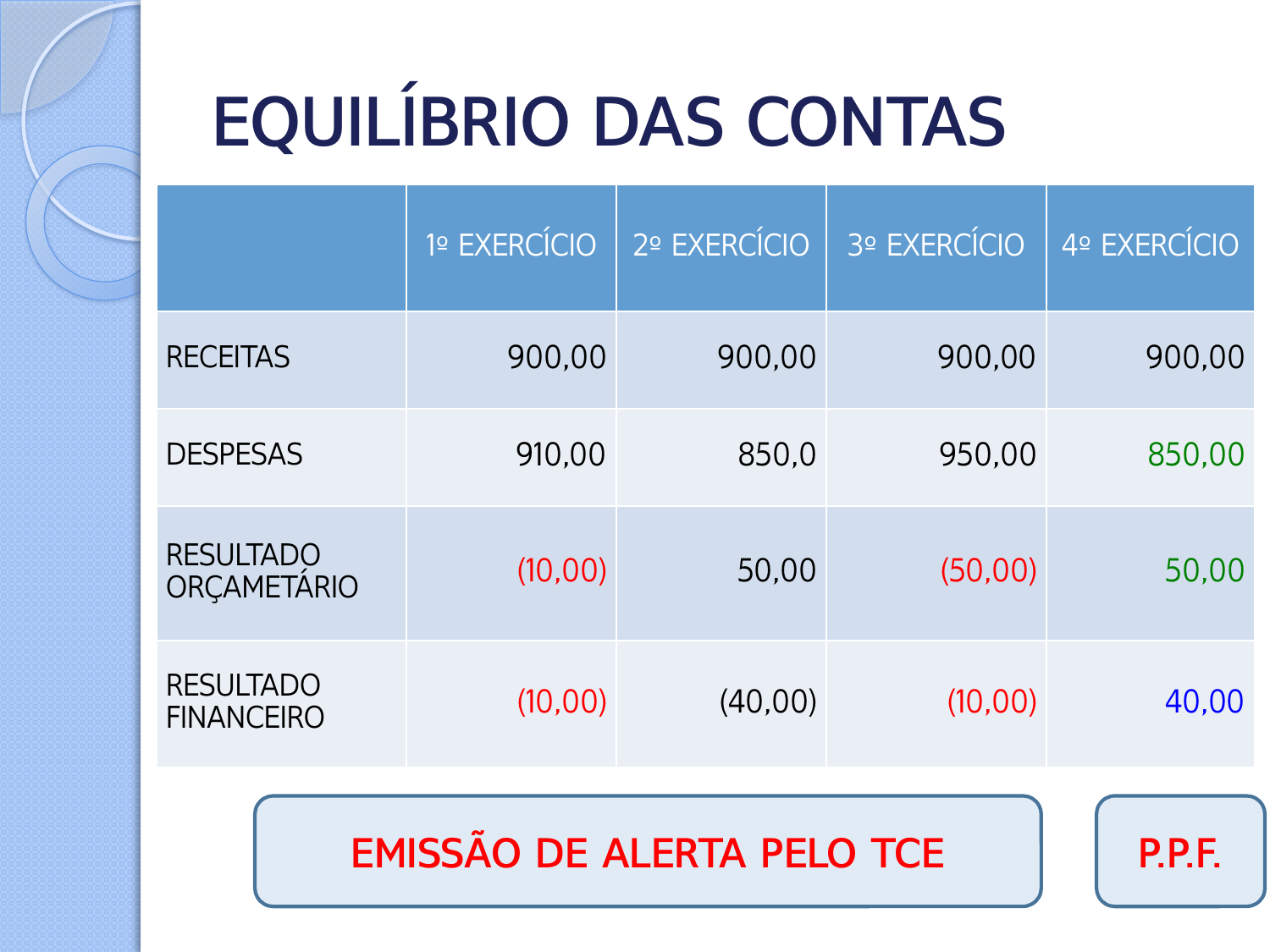

# EQUILÍBRIO DAS CONTAS
|  | 1º EXERCÍCIO | 2º EXERCÍCIO | 3º EXERCÍCIO | 4º EXERCÍCIO |
| --- | --- | --- | --- | --- |
| RECEITAS | 900,00 | 900,00 | 900,00 | 900,00 |
| DESPESAS | 910,00 | 850,0 | 950,00 | 850,00 |
| RESULTADO ORÇAMETÁRIO | (10,00) | 50,00 | (50,00) | 50,00 |
| RESULTADO FINANCEIRO | (10,00) | (40,00) | (10,00) | 40,00 |
EMISSÃO DE ALERTA PELO TCE
P.P.F.